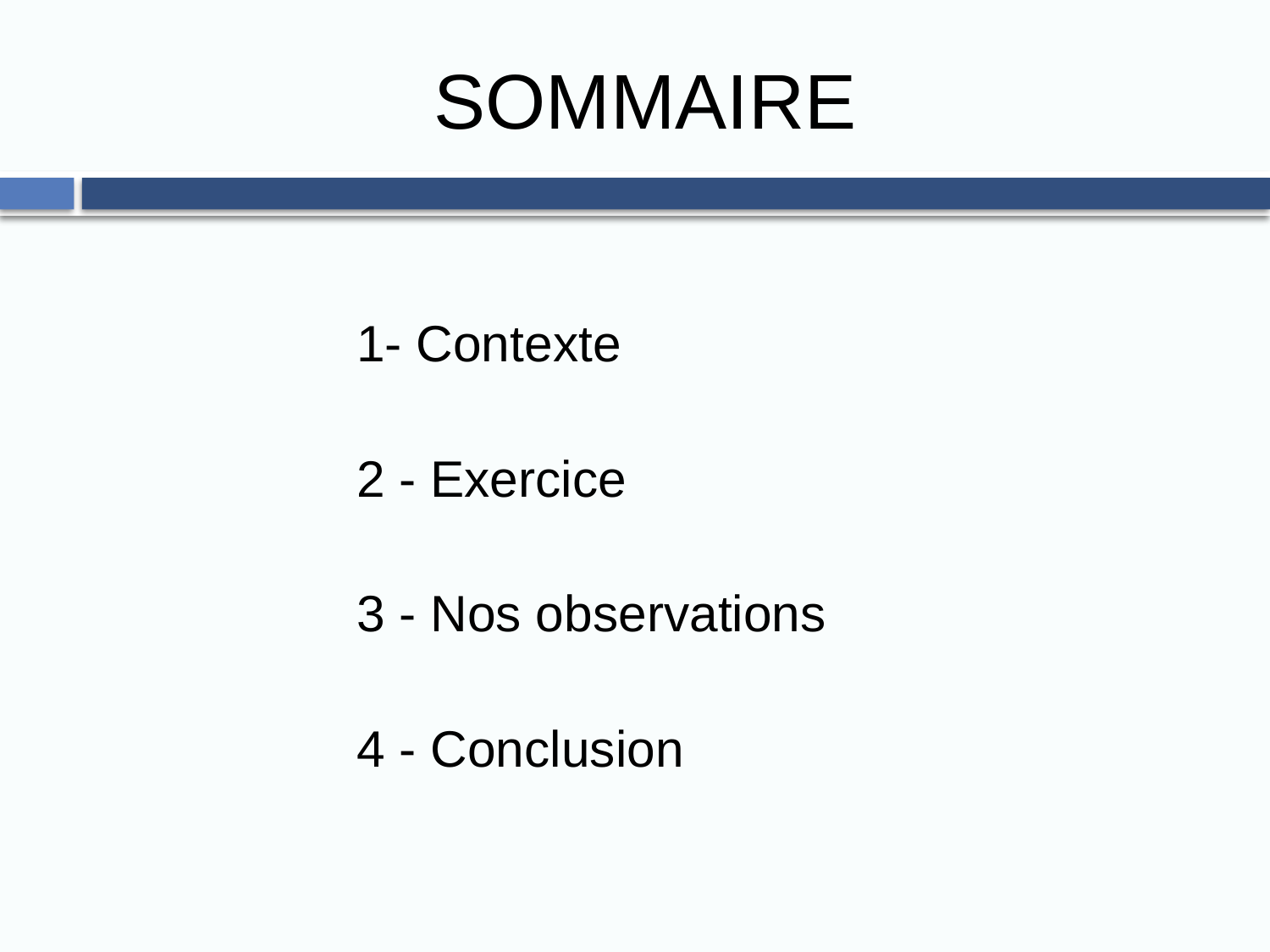

# Sommaire

1- Contexte
2 - Exercice
3 - Nos observations
4 - Conclusion